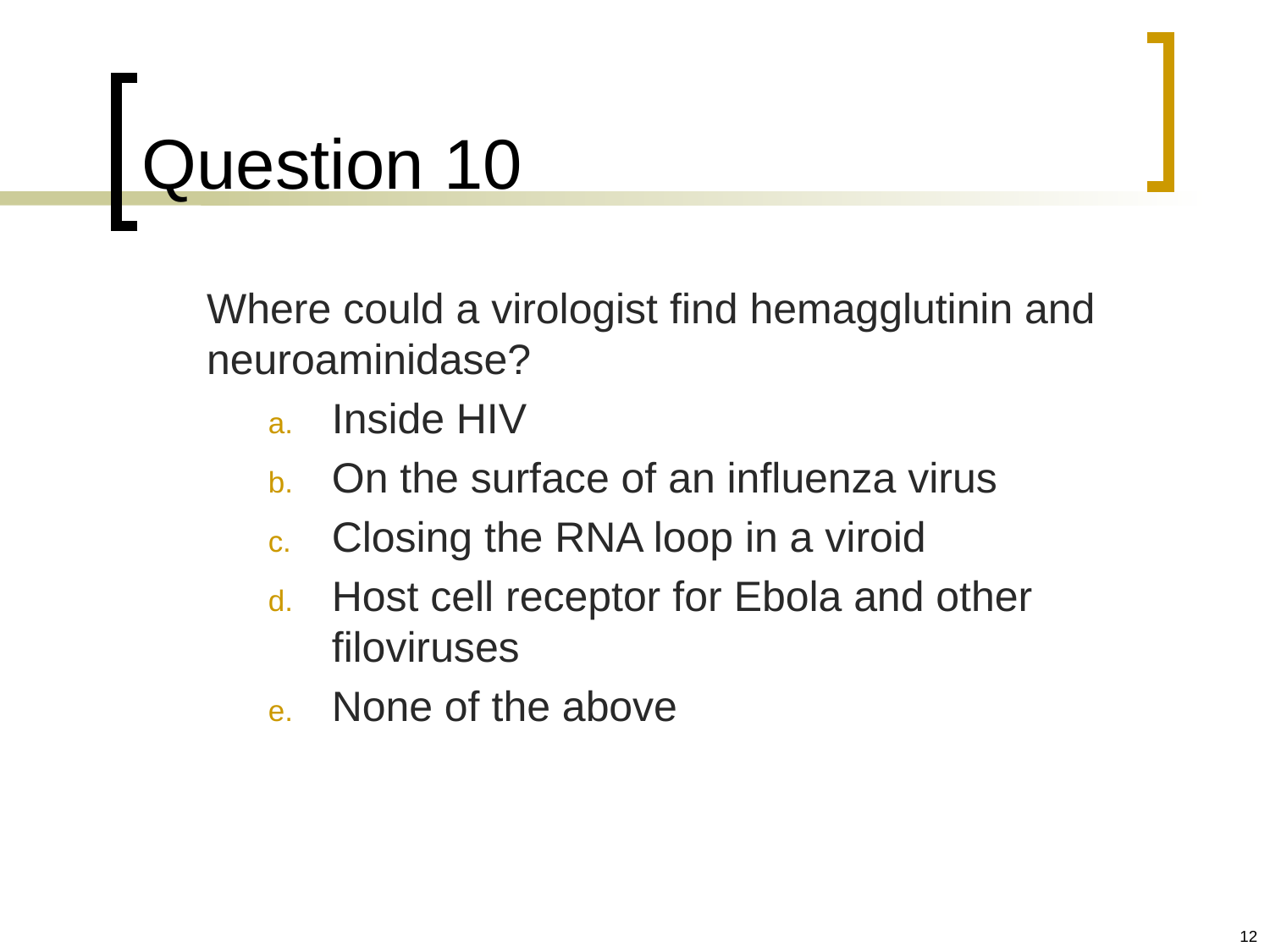

# Question 10
	Where could a virologist find hemagglutinin and neuroaminidase?
Inside HIV
On the surface of an influenza virus
Closing the RNA loop in a viroid
Host cell receptor for Ebola and other filoviruses
None of the above